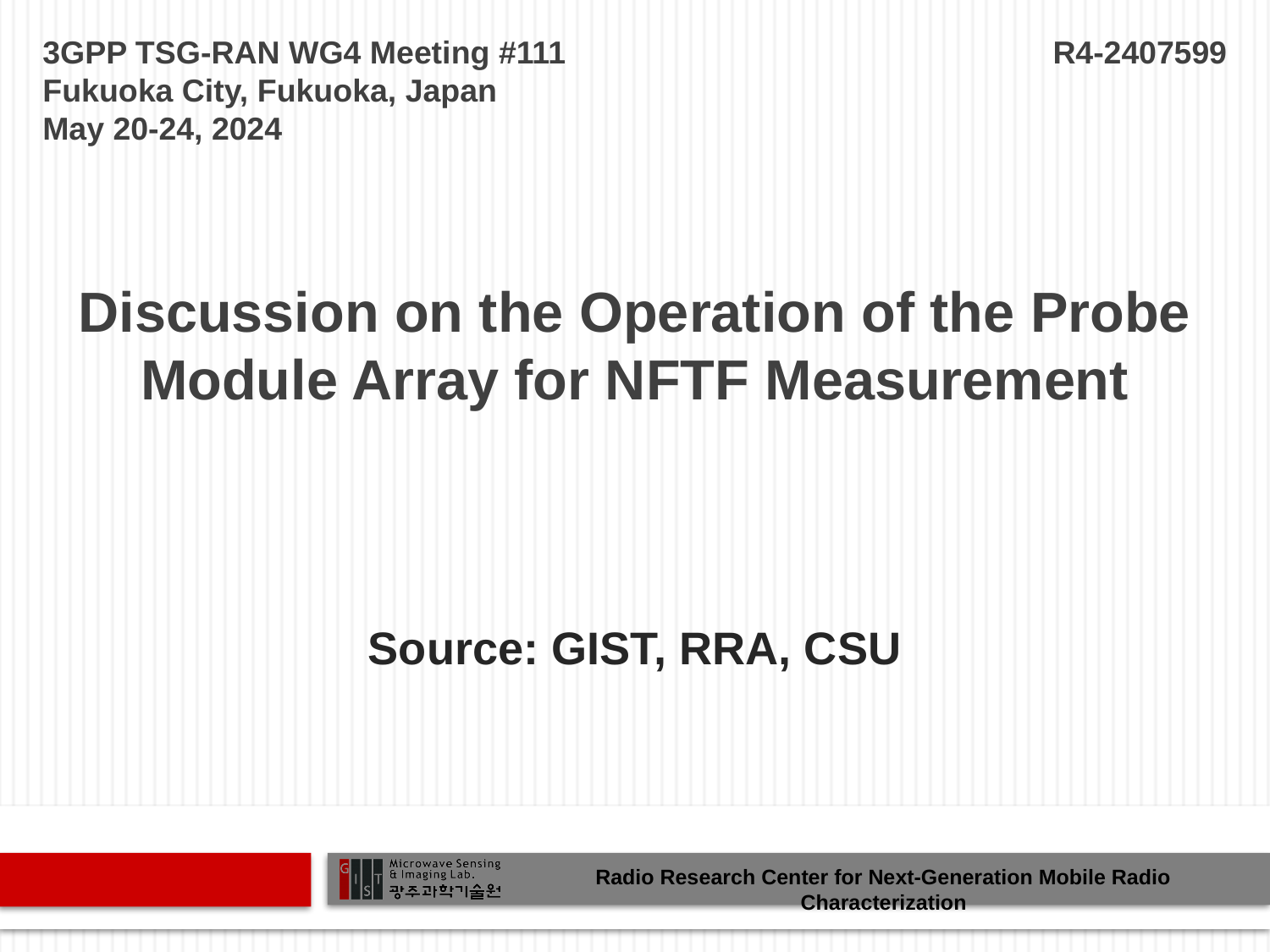

3GPP TSG-RAN WG4 Meeting #111
Fukuoka City, Fukuoka, Japan
May 20-24, 2024
R4-2407599
# Discussion on the Operation of the Probe Module Array for NFTF Measurement
Source: GIST, RRA, CSU